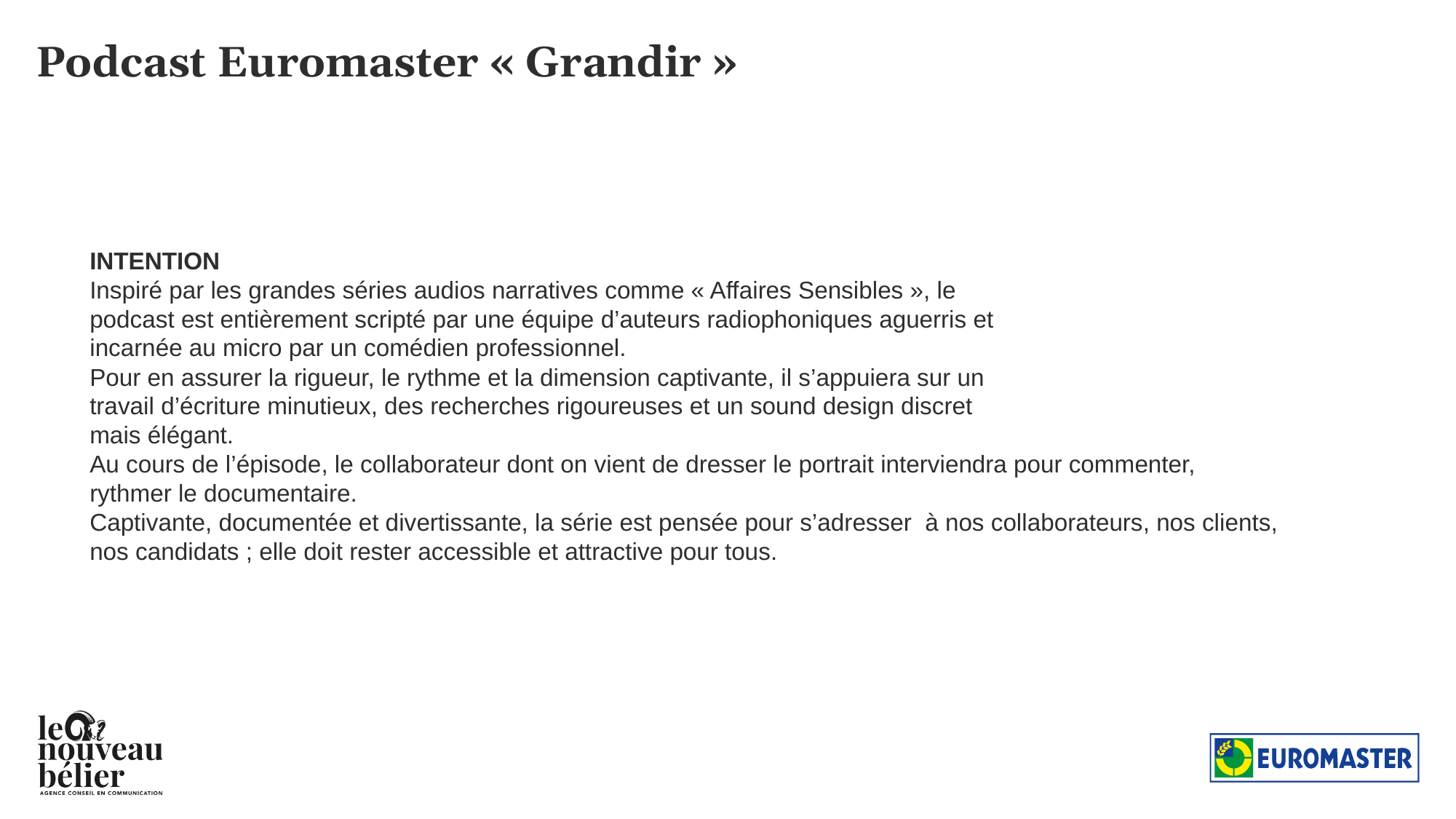

# Podcast Euromaster « Grandir »

INTENTION
Inspiré par les grandes séries audios narratives comme « Affaires Sensibles », le
podcast est entièrement scripté par une équipe d’auteurs radiophoniques aguerris et
incarnée au micro par un comédien professionnel.
Pour en assurer la rigueur, le rythme et la dimension captivante, il s’appuiera sur un
travail d’écriture minutieux, des recherches rigoureuses et un sound design discret
mais élégant.
Au cours de l’épisode, le collaborateur dont on vient de dresser le portrait interviendra pour commenter, rythmer le documentaire.
Captivante, documentée et divertissante, la série est pensée pour s’adresser  à nos collaborateurs, nos clients, nos candidats ; elle doit rester accessible et attractive pour tous.